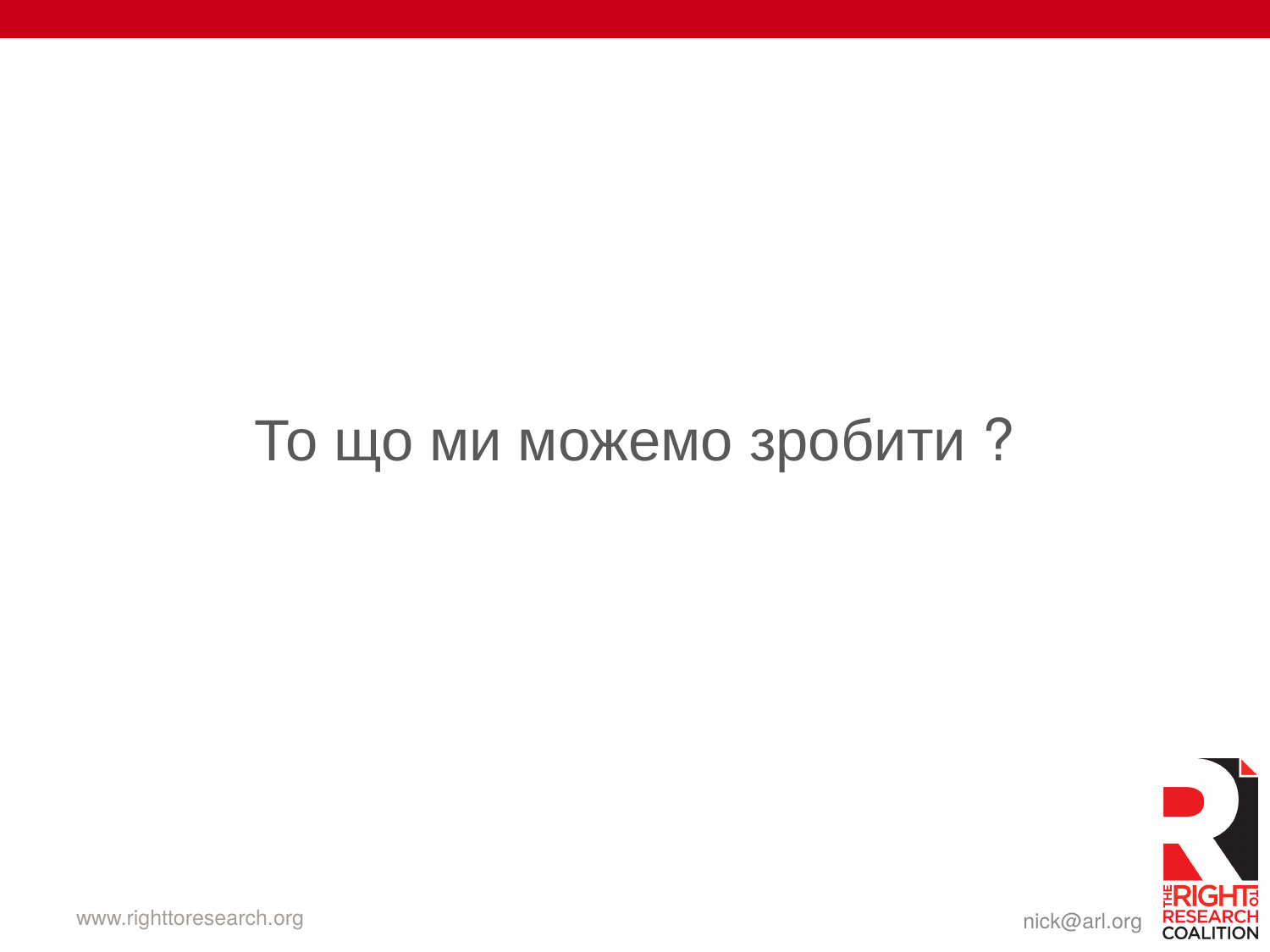

# То що ми можемо зробити ?
www.righttoresearch.org